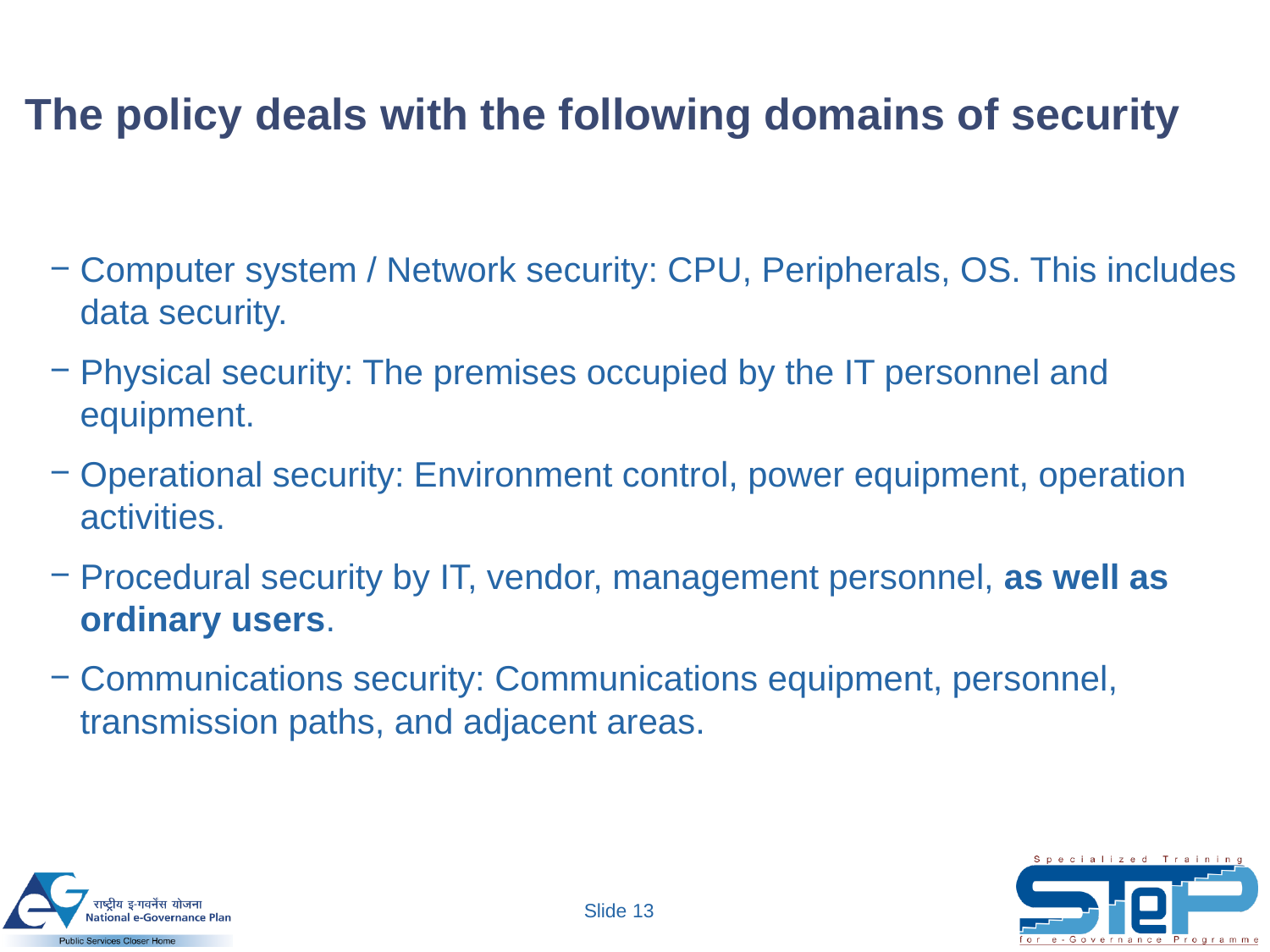

# The policy deals with the following domains of security
Computer system / Network security: CPU, Peripherals, OS. This includes data security.
Physical security: The premises occupied by the IT personnel and equipment.
Operational security: Environment control, power equipment, operation activities.
Procedural security by IT, vendor, management personnel, as well as ordinary users.
Communications security: Communications equipment, personnel, transmission paths, and adjacent areas.